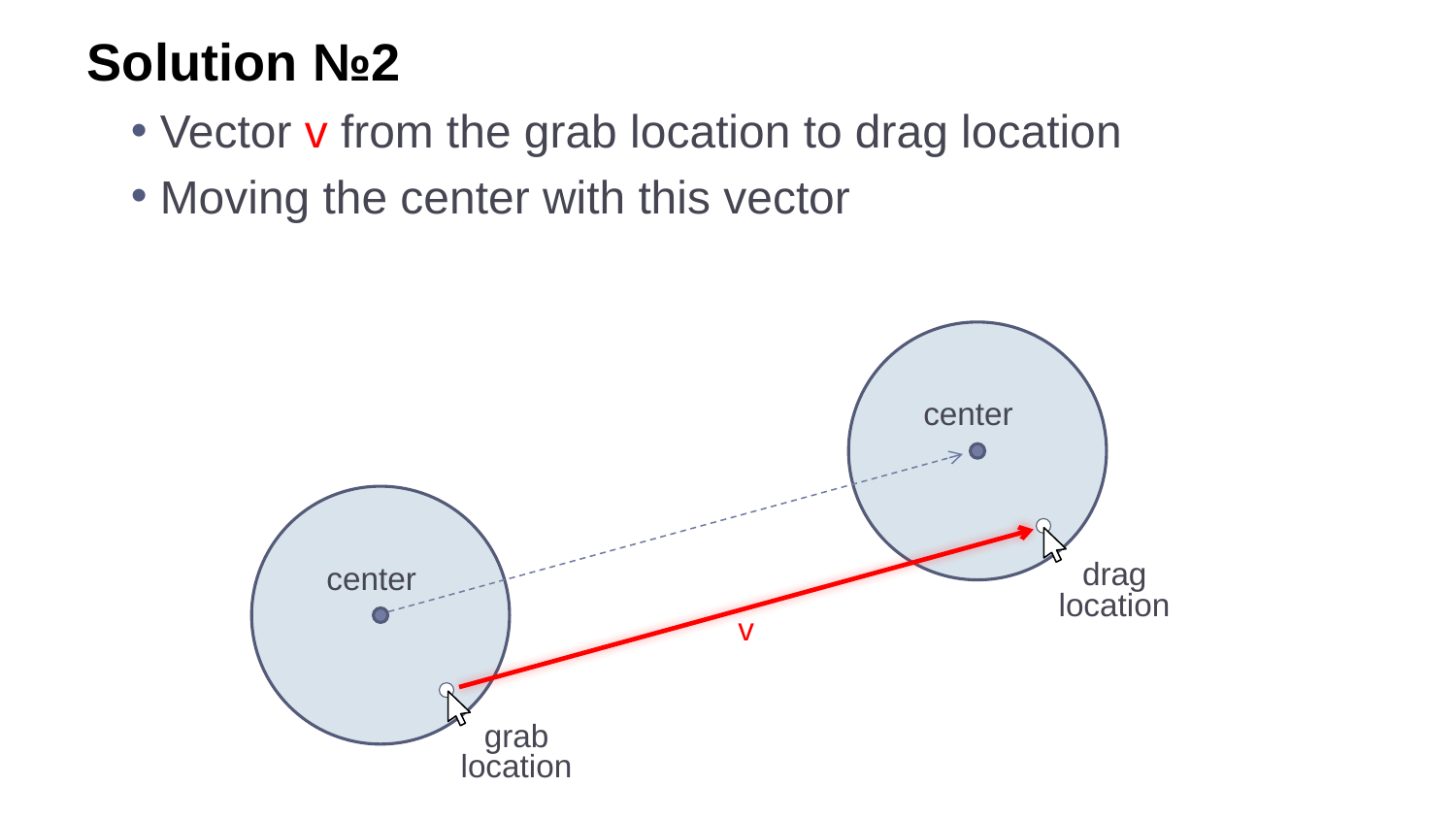

Solution №2
Vector v from the grab location to drag location
Moving the center with this vector

center

drag
location
center
v

grab
location